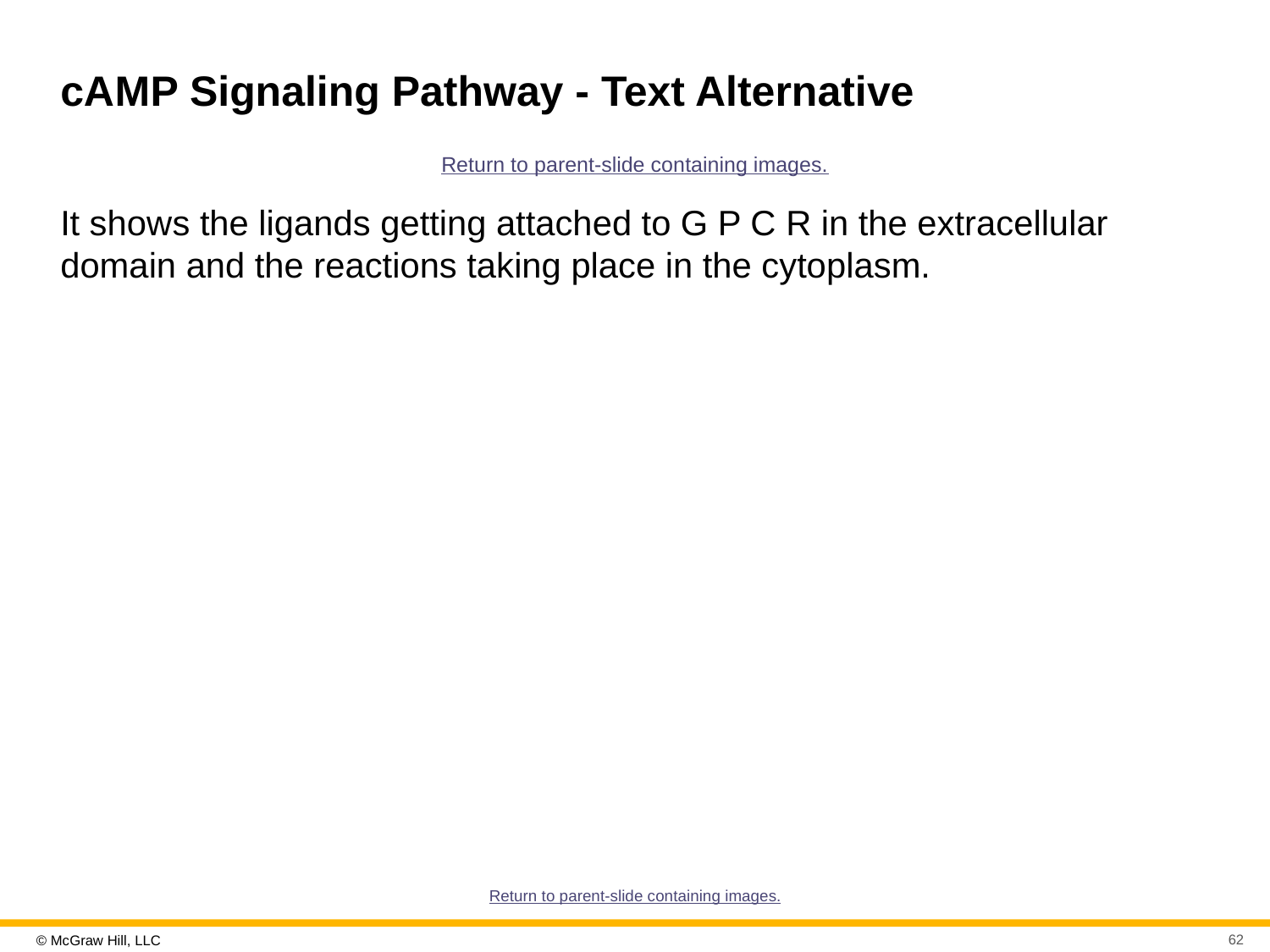

# cA M P Signaling Pathway - Text Alternative
Return to parent-slide containing images.
It shows the ligands getting attached to G P C R in the extracellular domain and the reactions taking place in the cytoplasm.
Return to parent-slide containing images.
62